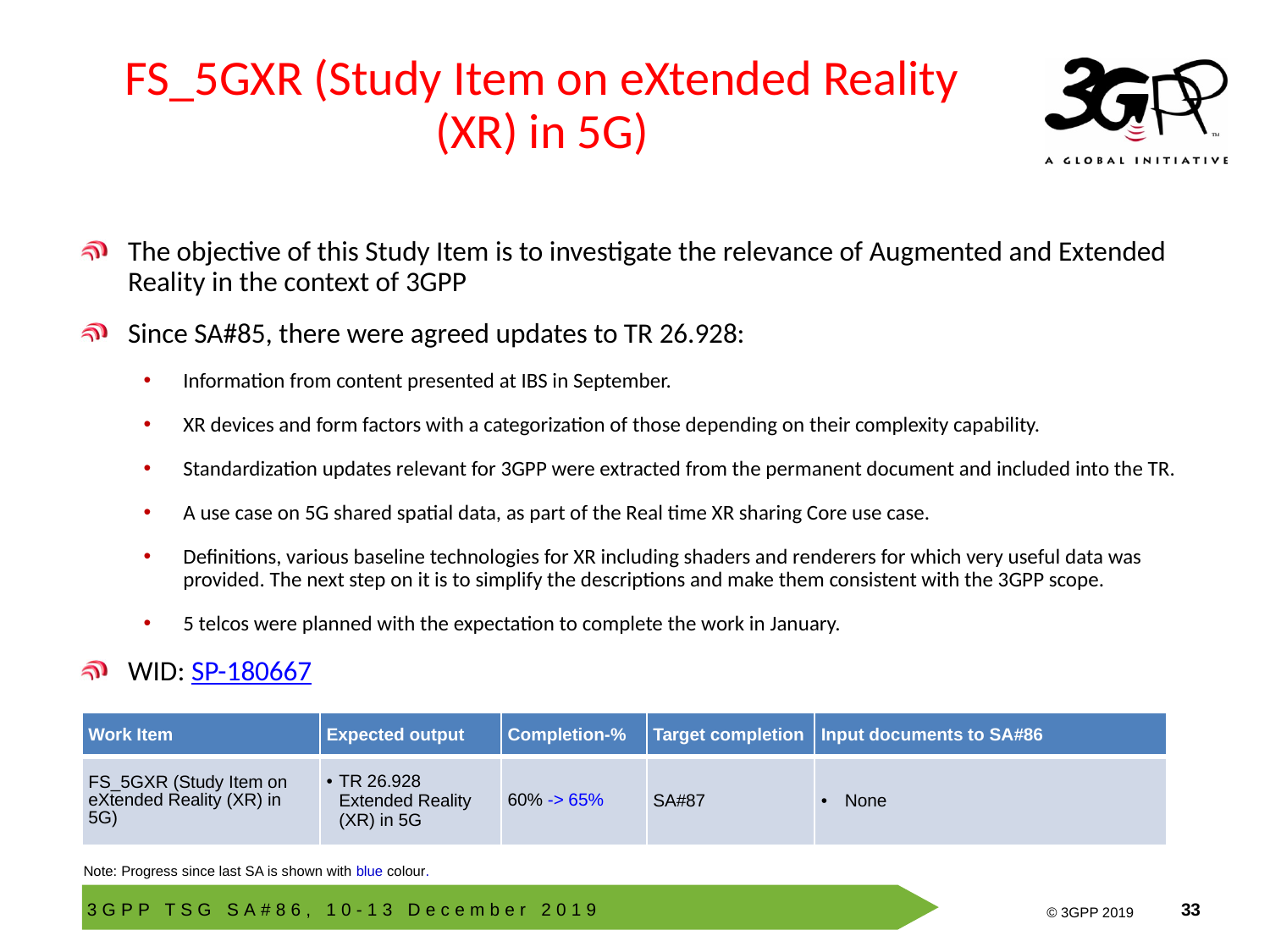

# FS_5GXR (Study Item on eXtended Reality (XR) in 5G)
The objective of this Study Item is to investigate the relevance of Augmented and Extended Reality in the context of 3GPP
Since SA#85, there were agreed updates to TR 26.928:
Information from content presented at IBS in September.
XR devices and form factors with a categorization of those depending on their complexity capability.
Standardization updates relevant for 3GPP were extracted from the permanent document and included into the TR.
A use case on 5G shared spatial data, as part of the Real time XR sharing Core use case.
Definitions, various baseline technologies for XR including shaders and renderers for which very useful data was provided. The next step on it is to simplify the descriptions and make them consistent with the 3GPP scope.
5 telcos were planned with the expectation to complete the work in January.
WID: SP-180667

| Work Item | Expected output | Completion-% | Target completion | Input documents to SA#86 |
| --- | --- | --- | --- | --- |
| FS\_5GXR (Study Item on eXtended Reality (XR) in 5G) | TR 26.928 Extended Reality (XR) in 5G | 60% -> 65% | SA#87 | None |
Note: Progress since last SA is shown with blue colour.